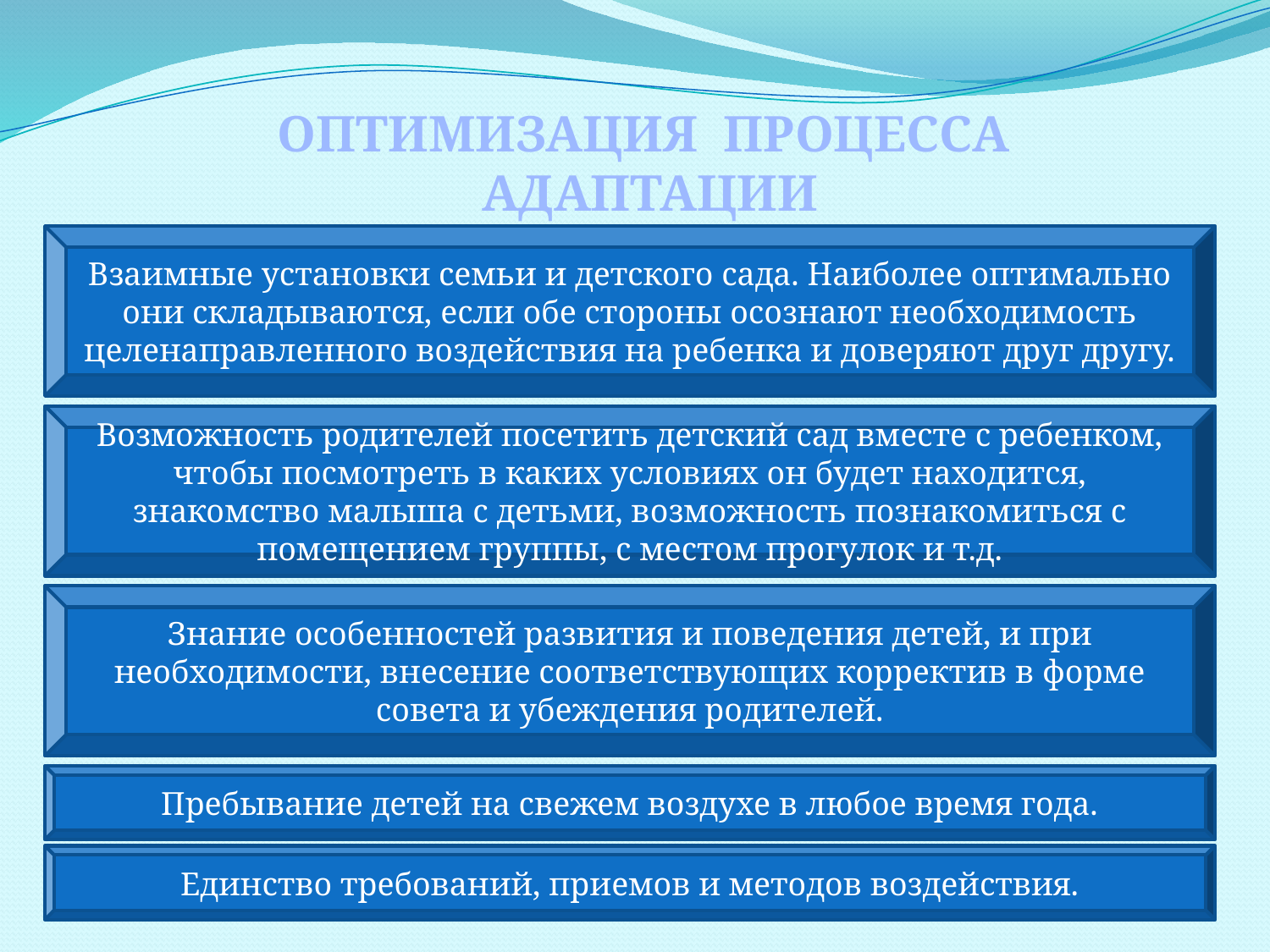

ОПТИМИЗАЦИЯ  ПРОЦЕССА
АДАПТАЦИИ
Взаимные установки семьи и детского сада. Наиболее оптимально они складываются, если обе стороны осознают необходимость целенаправленного воздействия на ребенка и доверяют друг другу.
Возможность родителей посетить детский сад вместе с ребенком, чтобы посмотреть в каких условиях он будет находится, знакомство малыша с детьми, возможность познакомиться с помещением группы, с местом прогулок и т.д.
Знание особенностей развития и поведения детей, и при необходимости, внесение соответствующих корректив в форме совета и убеждения родителей.
Пребывание детей на свежем воздухе в любое время года.
Единство требований, приемов и методов воздействия.